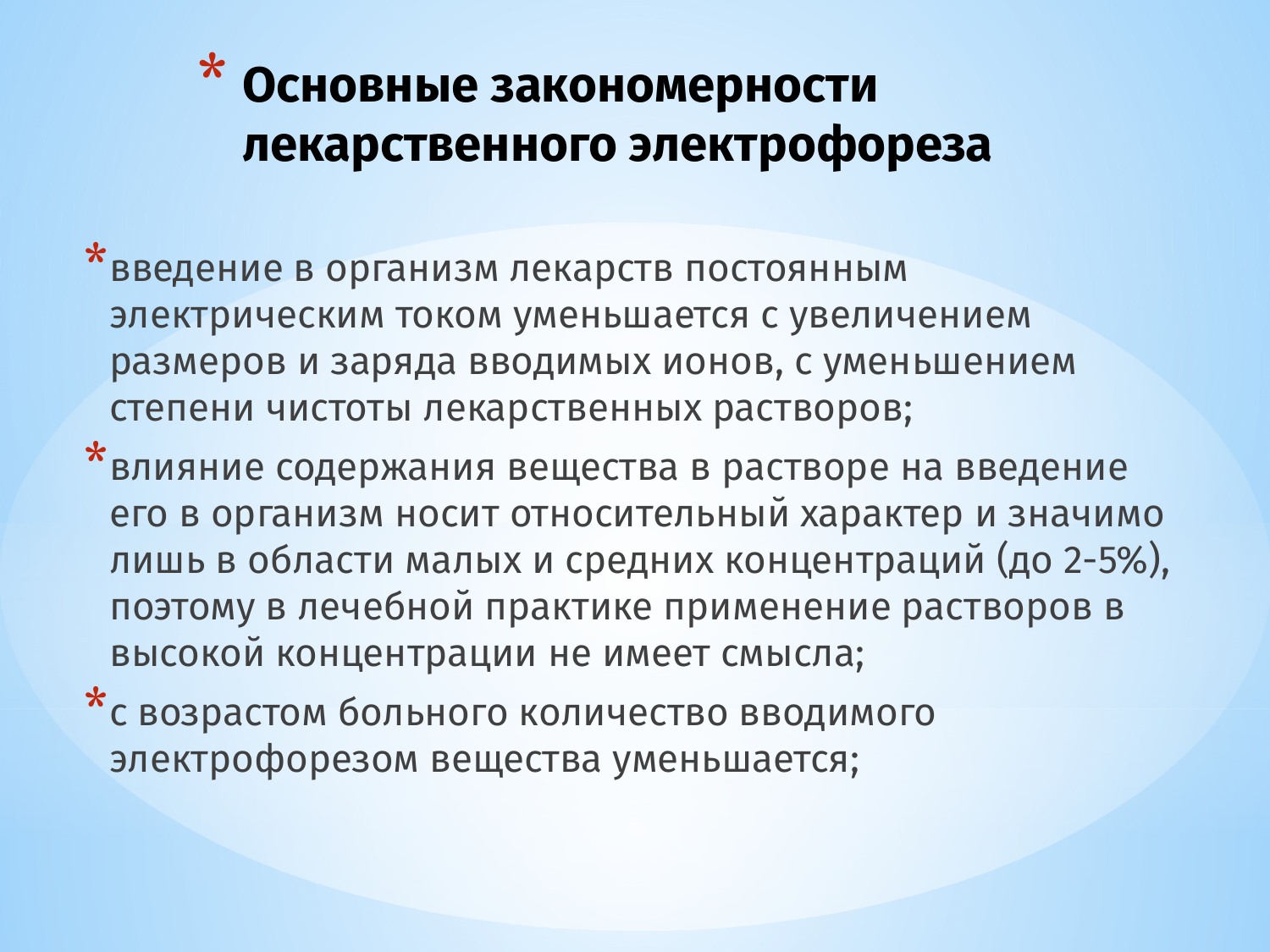

# Основные закономерности лекарственного электрофореза
введение в организм лекарств постоянным электрическим током уменьшается с увеличением размеров и заряда вводимых ионов, с уменьшением степени чистоты лекарственных растворов;
влияние содержания вещества в растворе на введение его в организм носит относительный характер и значимо лишь в области малых и средних концентраций (до 2-5%), поэтому в лечебной практике применение растворов в высокой концентрации не имеет смысла;
с возрастом больного количество вводимого электрофорезом вещества уменьшается;